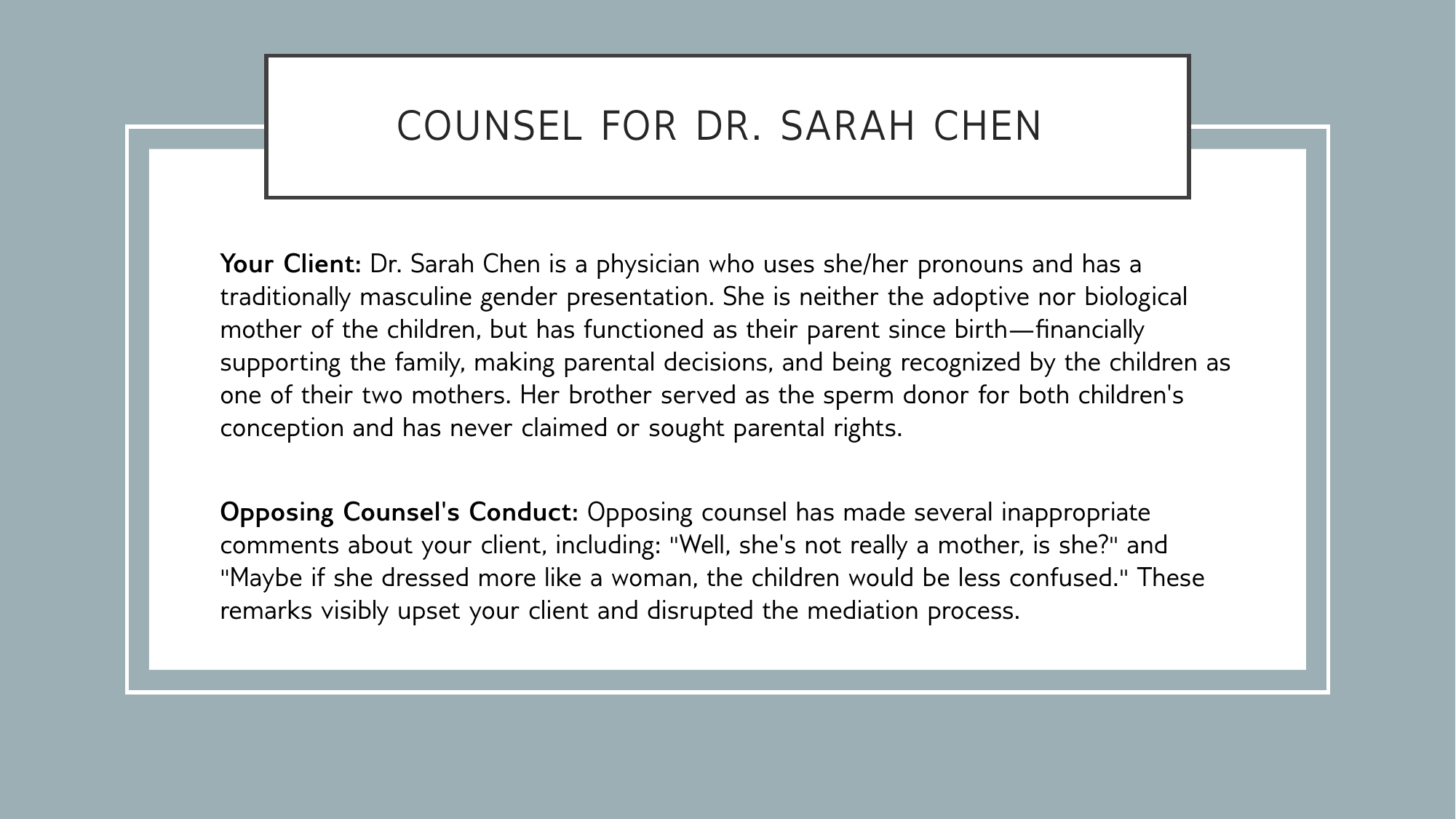

# Counsel For Dr. Sarah Chen

Your Client: Dr. Sarah Chen is a physician who uses she/her pronouns and has a traditionally masculine gender presentation. She is neither the adoptive nor biological mother of the children, but has functioned as their parent since birth—financially supporting the family, making parental decisions, and being recognized by the children as one of their two mothers. Her brother served as the sperm donor for both children's conception and has never claimed or sought parental rights.

Opposing Counsel's Conduct: Opposing counsel has made several inappropriate comments about your client, including: "Well, she's not really a mother, is she?" and "Maybe if she dressed more like a woman, the children would be less confused." These remarks visibly upset your client and disrupted the mediation process.